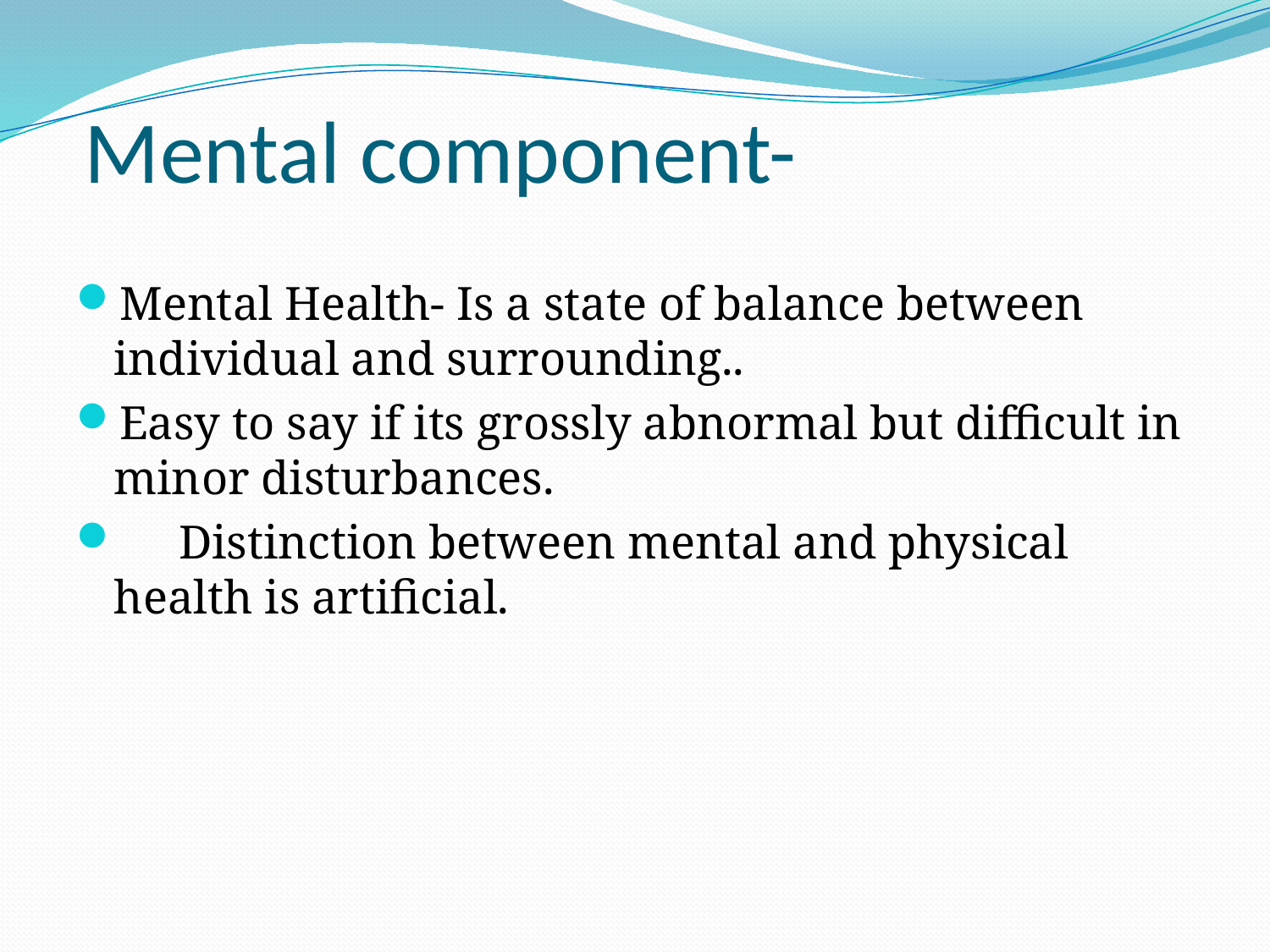

# Mental component-
Mental Health- Is a state of balance between individual and surrounding..
Easy to say if its grossly abnormal but difficult in minor disturbances.
     Distinction between mental and physical health is artificial.